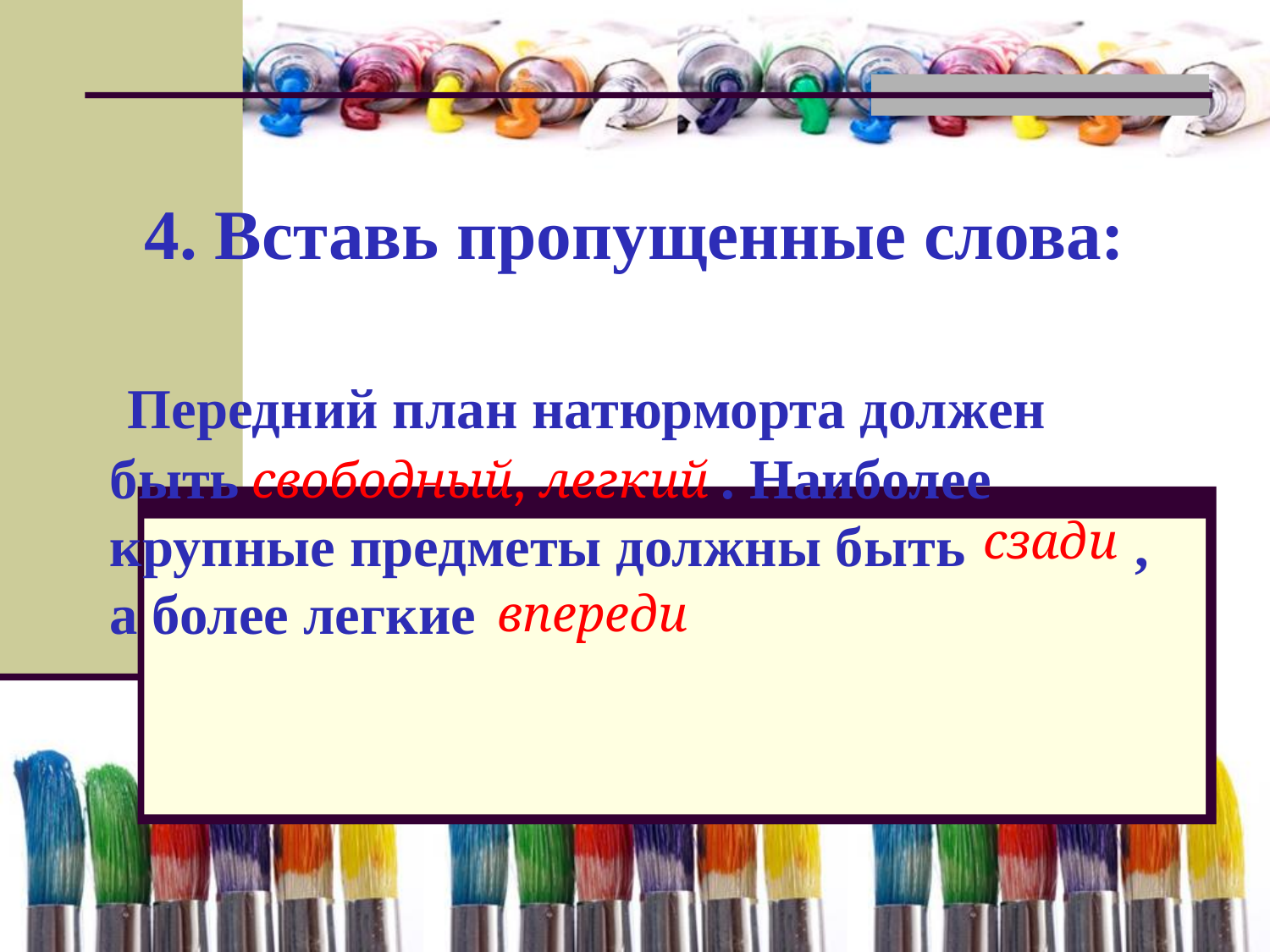

4. Вставь пропущенные слова:

 Передний план натюрморта должен быть                                  . Наиболее крупные предметы должны быть            , а более легкие
свободный, легкий
сзади
впереди